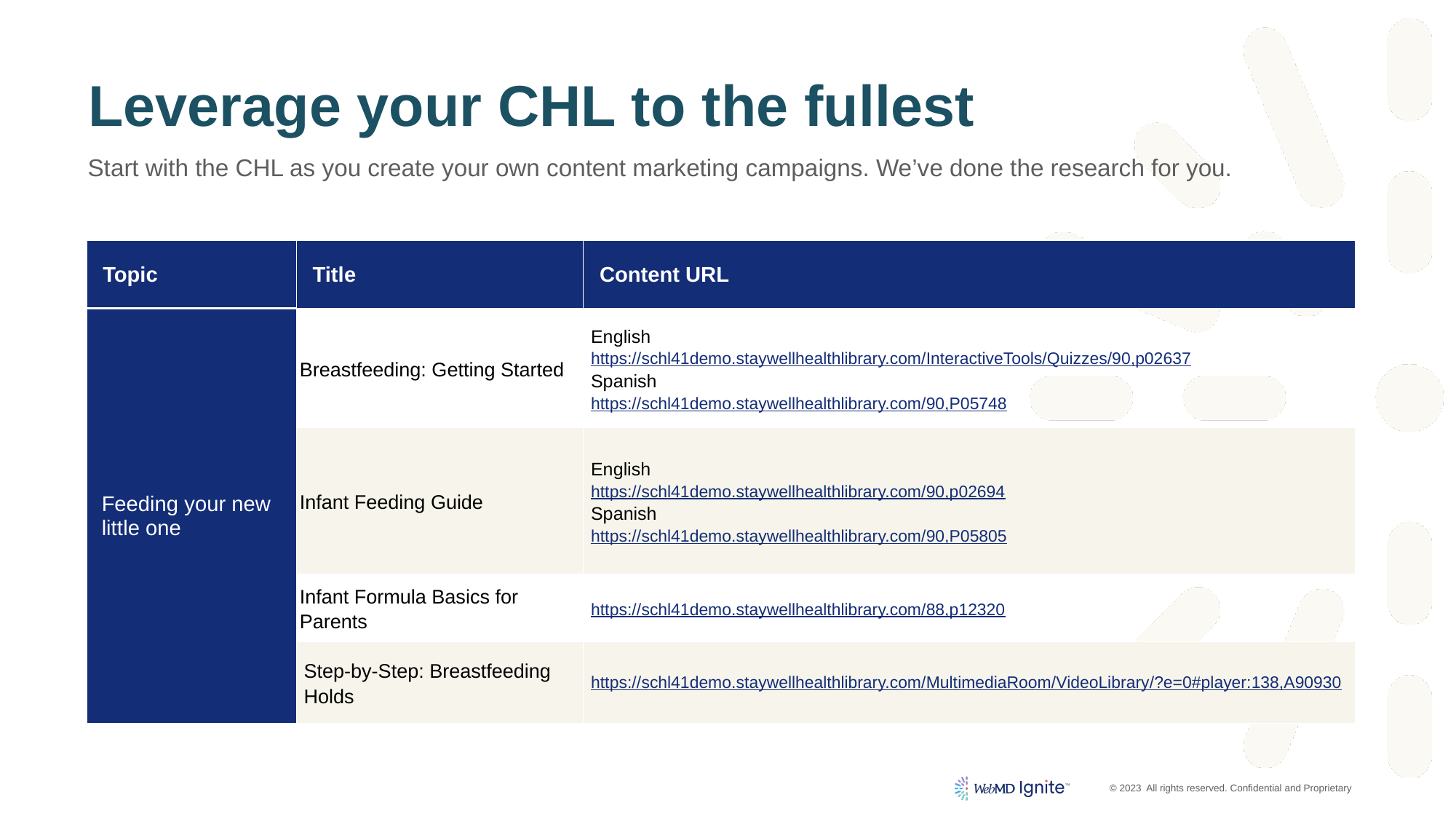

# Leverage your CHL to the fullest
Start with the CHL as you create your own content marketing campaigns. We’ve done the research for you.
| Topic | Title | Content URL |
| --- | --- | --- |
| Feeding your new little one | Breastfeeding: Getting Started | English https://schl41demo.staywellhealthlibrary.com/InteractiveTools/Quizzes/90,p02637 Spanish https://schl41demo.staywellhealthlibrary.com/90,P05748 |
|  | Infant Feeding Guide | English https://schl41demo.staywellhealthlibrary.com/90,p02694 Spanish https://schl41demo.staywellhealthlibrary.com/90,P05805 |
|  | Infant Formula Basics for Parents | https://schl41demo.staywellhealthlibrary.com/88,p12320 |
|  | Step-by-Step: Breastfeeding Holds | https://schl41demo.staywellhealthlibrary.com/MultimediaRoom/VideoLibrary/?e=0#player:138,A90930 |